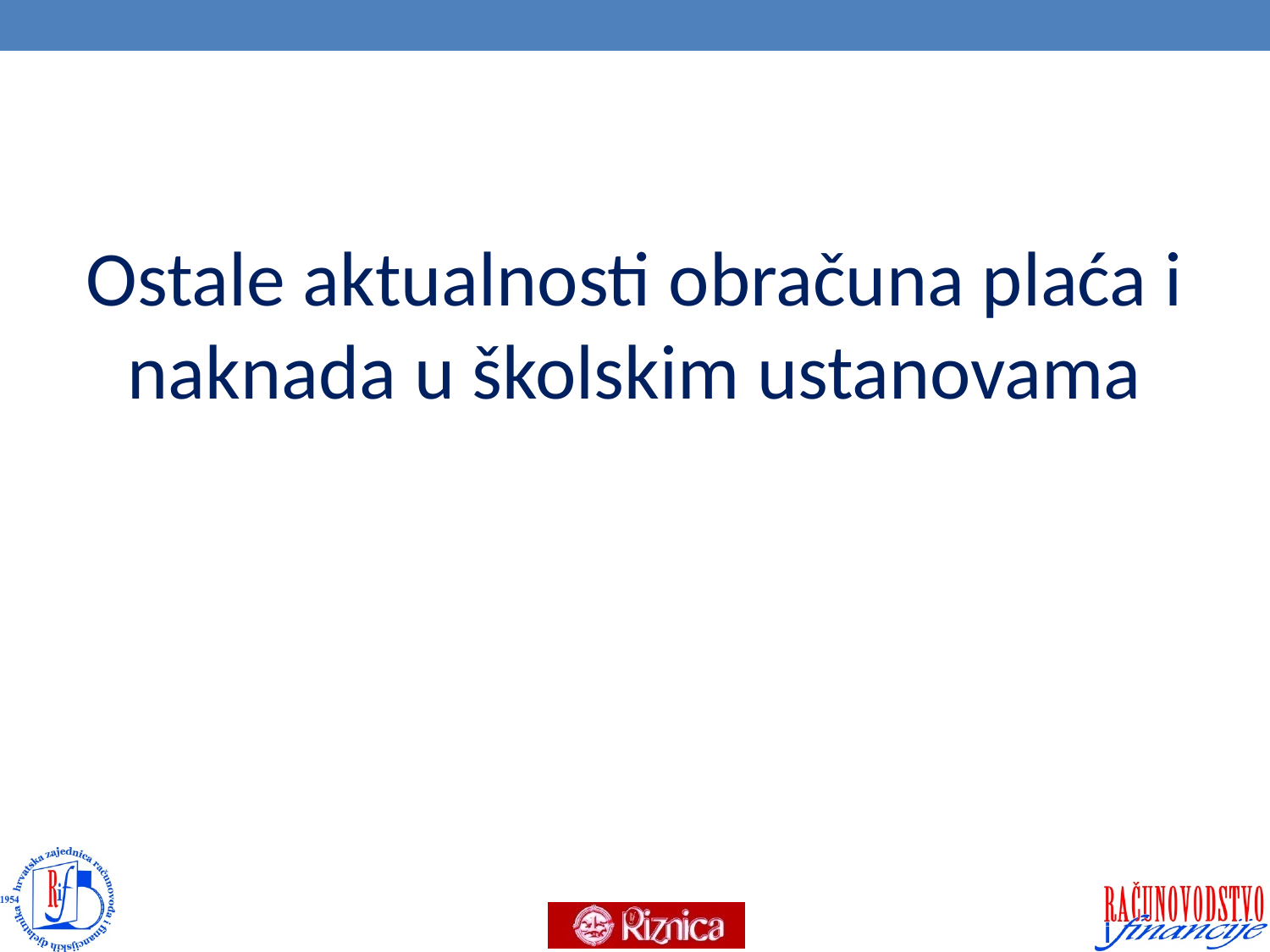

#
Ostale aktualnosti obračuna plaća i naknada u školskim ustanovama